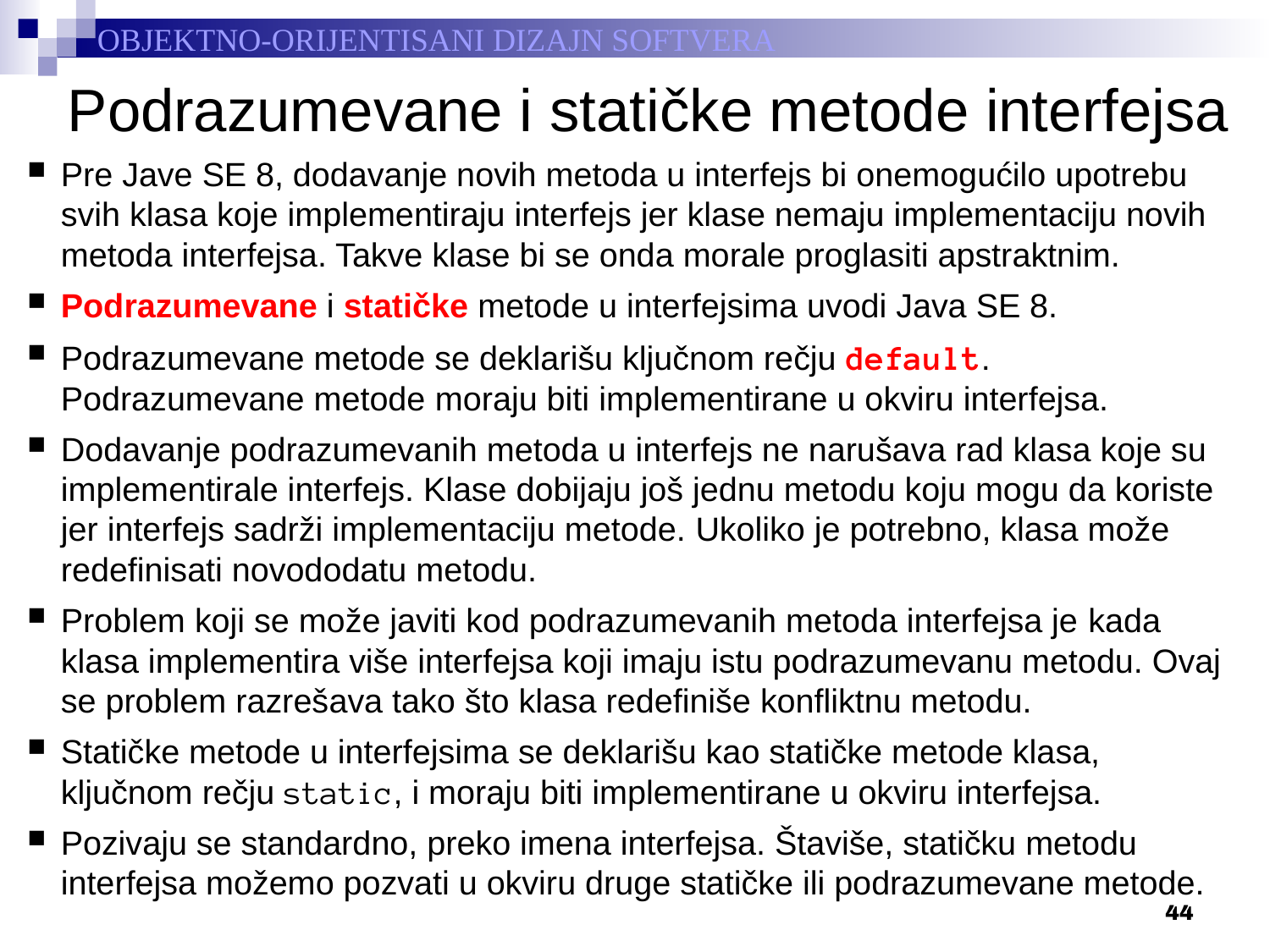

# Podrazumevane i statičke metode interfejsa
Pre Jave SE 8, dodavanje novih metoda u interfejs bi onemogućilo upotrebu svih klasa koje implementiraju interfejs jer klase nemaju implementaciju novih metoda interfejsa. Takve klase bi se onda morale proglasiti apstraktnim.
Podrazumevane i statičke metode u interfejsima uvodi Java SE 8.
Podrazumevane metode se deklarišu ključnom rečju default. Podrazumevane metode moraju biti implementirane u okviru interfejsa.
Dodavanje podrazumevanih metoda u interfejs ne narušava rad klasa koje su implementirale interfejs. Klase dobijaju još jednu metodu koju mogu da koriste jer interfejs sadrži implementaciju metode. Ukoliko je potrebno, klasa može redefinisati novododatu metodu.
Problem koji se može javiti kod podrazumevanih metoda interfejsa je kada klasa implementira više interfejsa koji imaju istu podrazumevanu metodu. Ovaj se problem razrešava tako što klasa redefiniše konfliktnu metodu.
Statičke metode u interfejsima se deklarišu kao statičke metode klasa, ključnom rečju static, i moraju biti implementirane u okviru interfejsa.
Pozivaju se standardno, preko imena interfejsa. Štaviše, statičku metodu interfejsa možemo pozvati u okviru druge statičke ili podrazumevane metode.
44